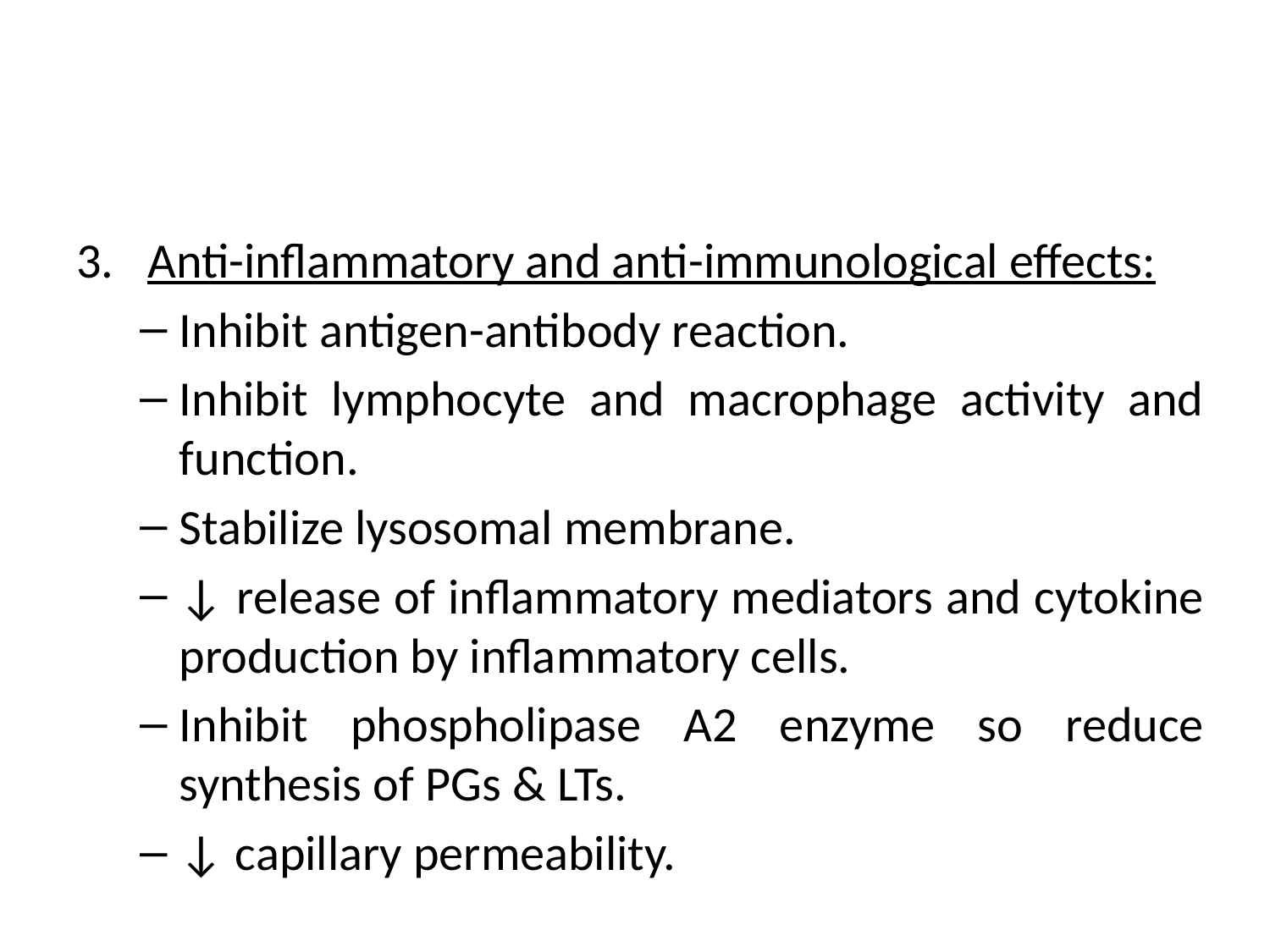

#
Anti-inflammatory and anti-immunological effects:
Inhibit antigen-antibody reaction.
Inhibit lymphocyte and macrophage activity and function.
Stabilize lysosomal membrane.
↓ release of inflammatory mediators and cytokine production by inflammatory cells.
Inhibit phospholipase A2 enzyme so reduce synthesis of PGs & LTs.
↓ capillary permeability.